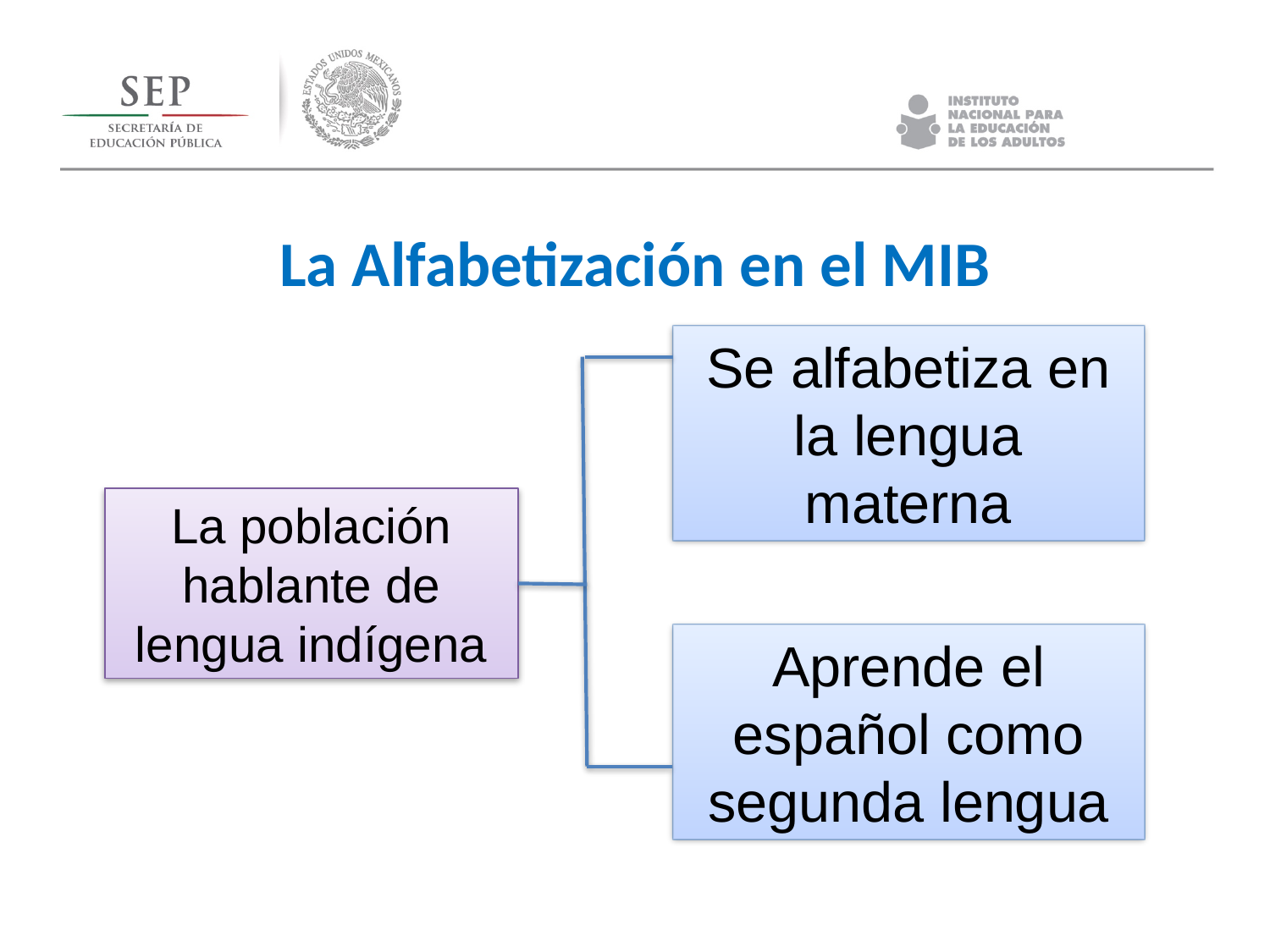

# La Alfabetización en el MIB
Se alfabetiza en la lengua materna
La población hablante de lengua indígena
Aprende el español como segunda lengua